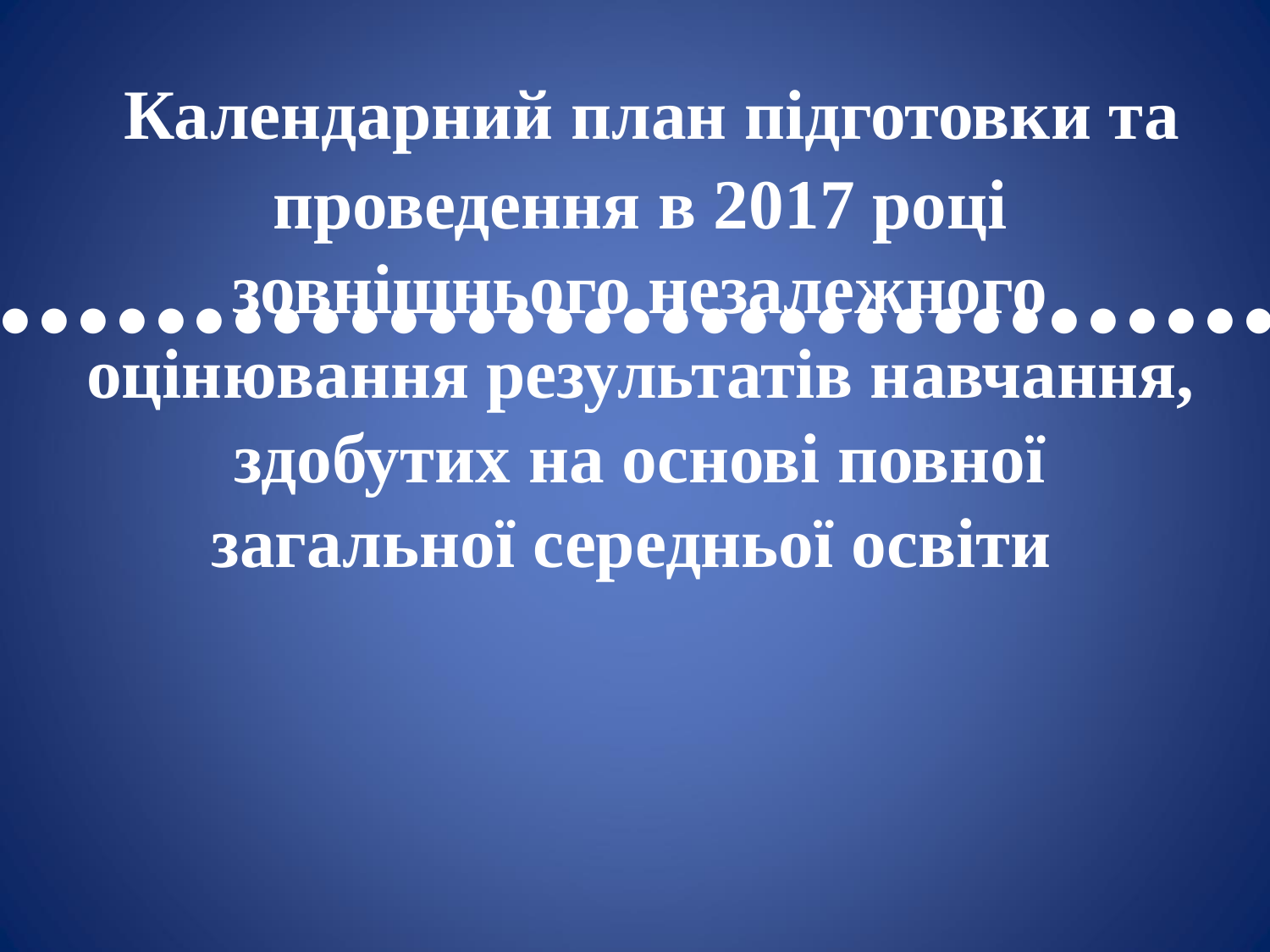

Календарний план підготовки та проведення в 2017 році зовнішнього незалежного оцінювання результатів навчання, здобутих на основі повної загальної середньої освіти
••••••••••••••••••••••••••••••••••